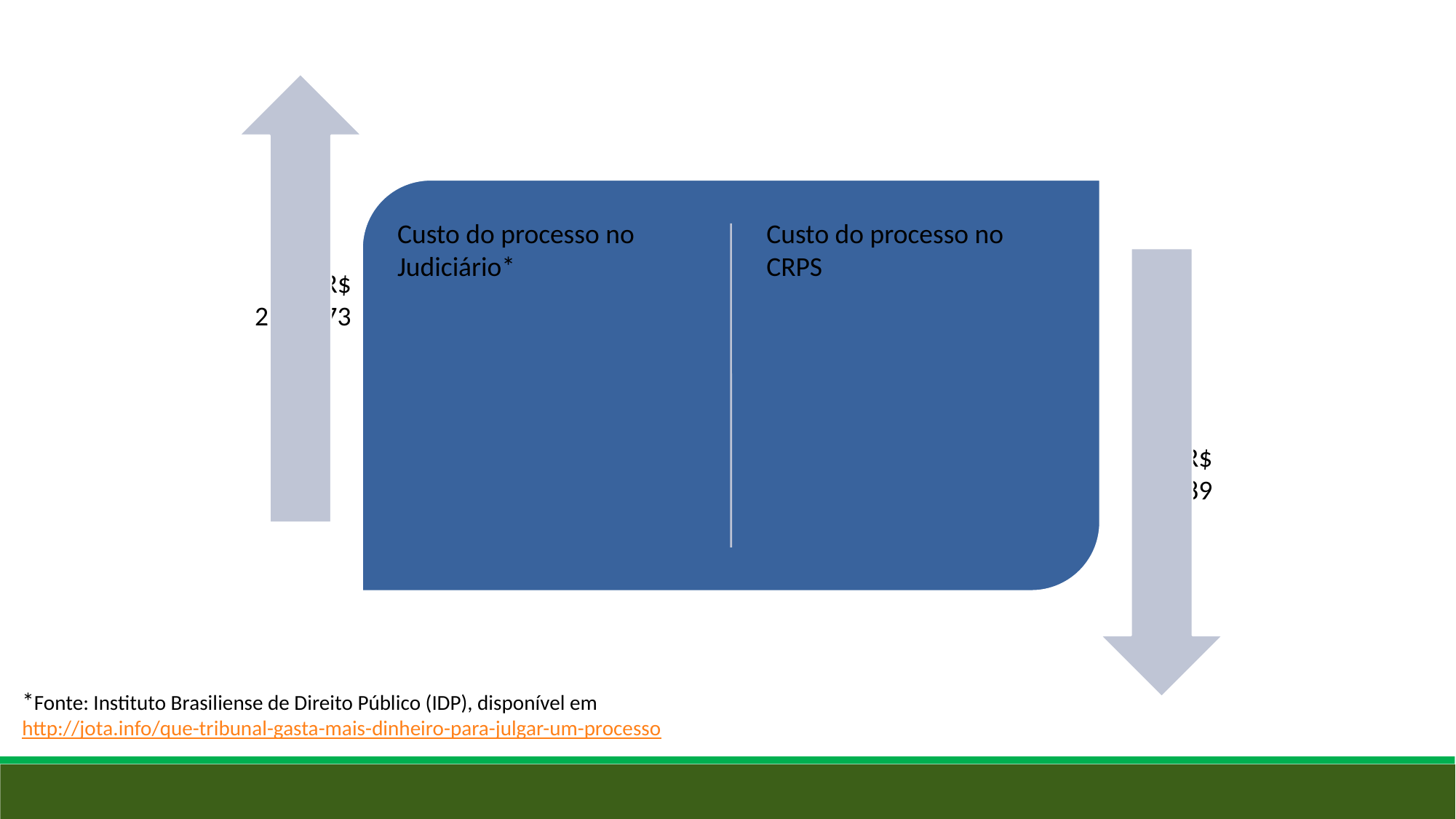

R$ 2.369,73
Custo do processo no Judiciário*
R$ 371,89
Custo do processo no CRPS
*Fonte: Instituto Brasiliense de Direito Público (IDP), disponível em http://jota.info/que-tribunal-gasta-mais-dinheiro-para-julgar-um-processo